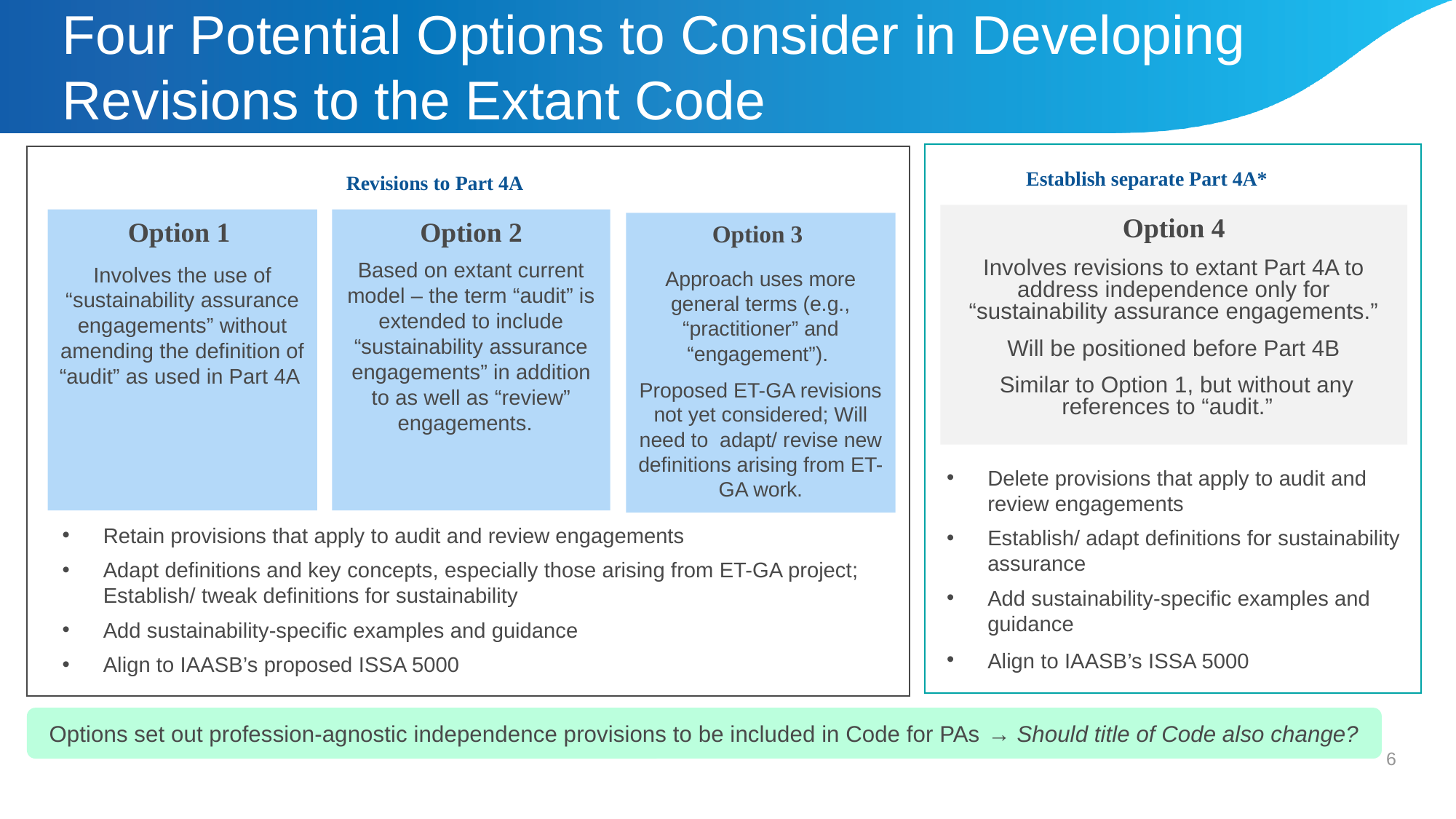

# Four Potential Options to Consider in Developing  Revisions to the Extant Code

Establish separate Part 4A*
Revisions to Part 4A
Option 4
Involves revisions to extant Part 4A to address independence only for “sustainability assurance engagements.”
Will be positioned before Part 4B
 Similar to Option 1, but without any references to “audit.”
Option 1
Involves the use of “sustainability assurance engagements” without amending the definition of “audit” as used in Part 4A

Option 2
Based on extant current model – the term “audit” is extended to include “sustainability assurance engagements” in addition to as well as “review” engagements.
Option 3
Approach uses more general terms (e.g., “practitioner” and “engagement”).
Proposed ET-GA revisions not yet considered; Will need to  adapt/ revise new definitions arising from ET-GA work.
Delete provisions that apply to audit and review engagements
Establish/ adapt definitions for sustainability assurance
Add sustainability-specific examples and guidance
Align to IAASB’s ISSA 5000

Retain provisions that apply to audit and review engagements
Adapt definitions and key concepts, especially those arising from ET-GA project; Establish/ tweak definitions for sustainability
Add sustainability-specific examples and guidance
Align to IAASB’s proposed ISSA 5000
Options set out profession-agnostic independence provisions to be included in Code for PAs → Should title of Code also change?
6